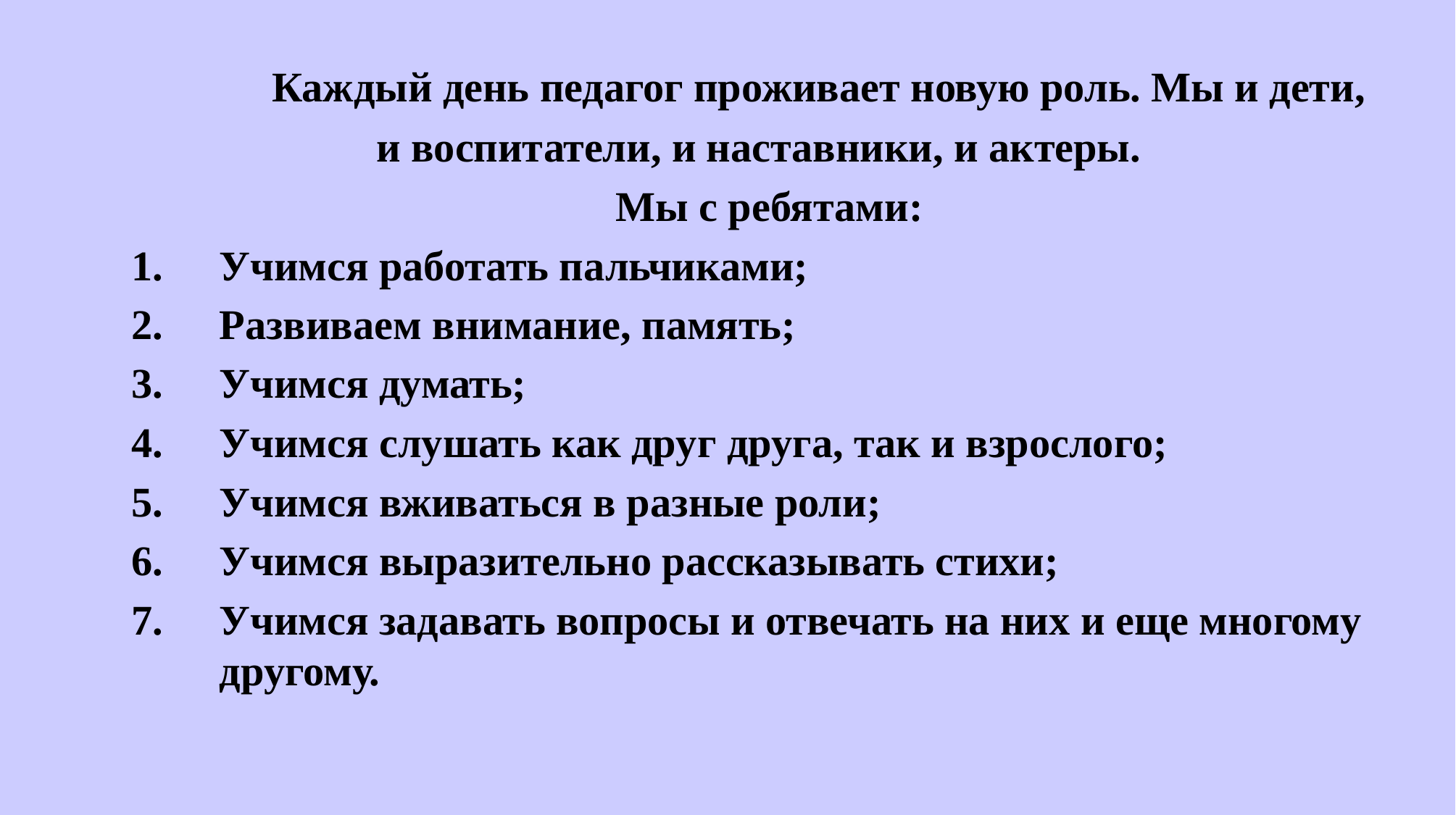

Каждый день педагог проживает новую роль. Мы и дети,
и воспитатели, и наставники, и актеры.
Мы с ребятами:
Учимся работать пальчиками;
Развиваем внимание, память;
Учимся думать;
Учимся слушать как друг друга, так и взрослого;
Учимся вживаться в разные роли;
Учимся выразительно рассказывать стихи;
Учимся задавать вопросы и отвечать на них и еще многому другому.